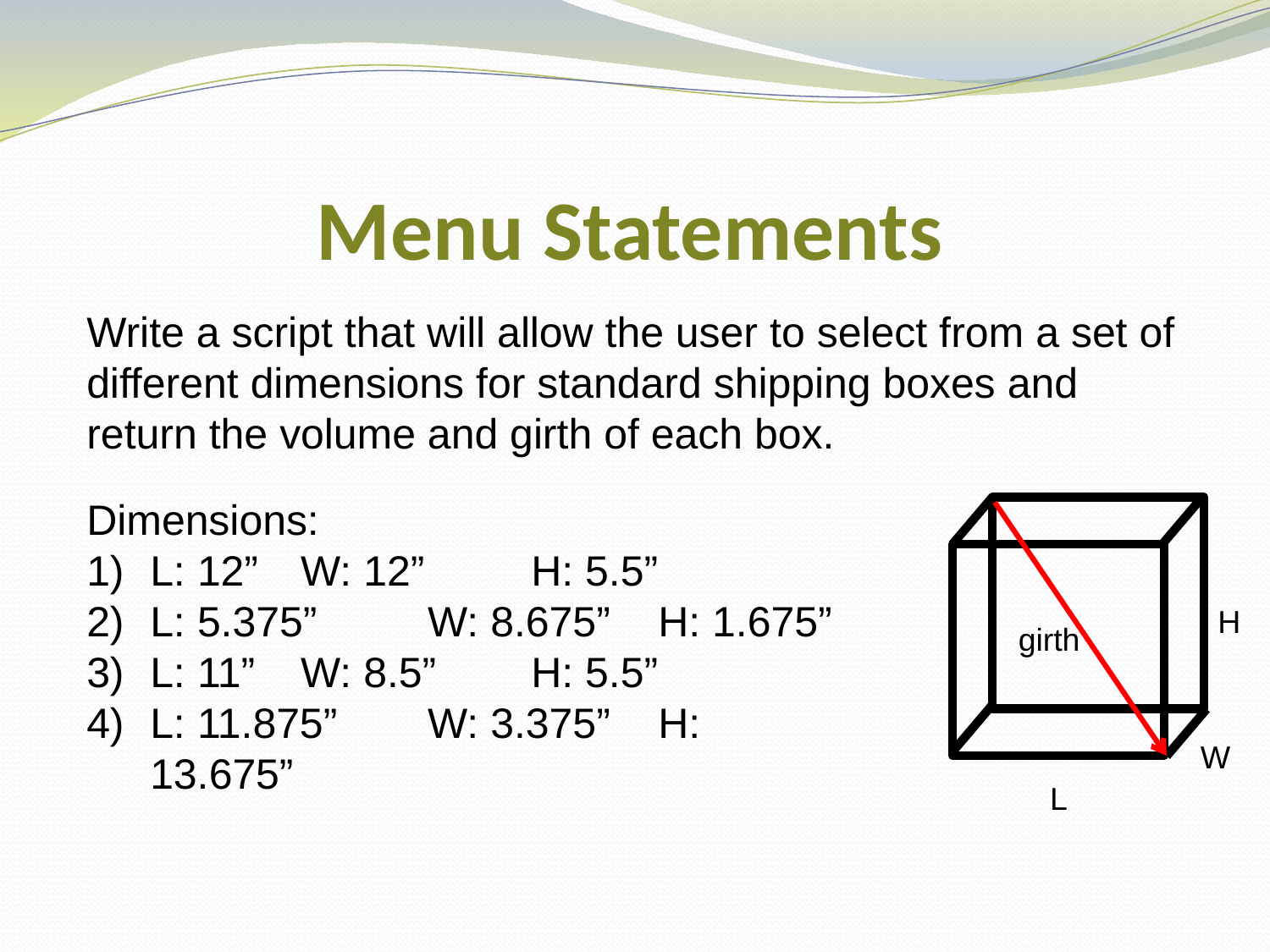

Menu Statements
Write a script that will allow the user to select from a set of different dimensions for standard shipping boxes and return the volume and girth of each box.
Dimensions:
L: 12” 	  W: 12”	H: 5.5”
L: 5.375”	  W: 8.675”	H: 1.675”
L: 11” 	  W: 8.5”	H: 5.5”
L: 11.875”	  W: 3.375”	H: 13.675”

H
girth
W
L